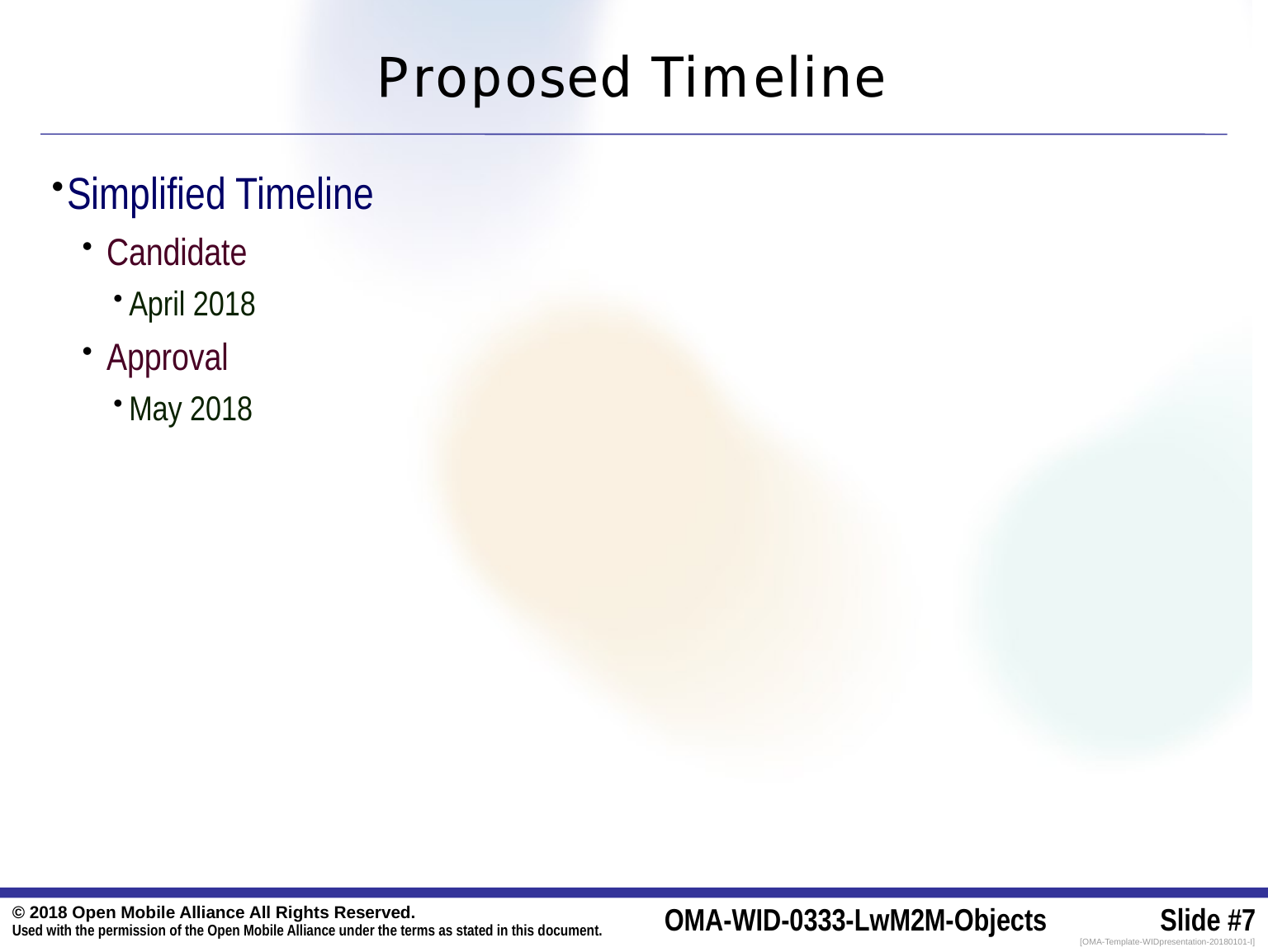

# Proposed Timeline
Simplified Timeline
 Candidate
April 2018
 Approval
May 2018